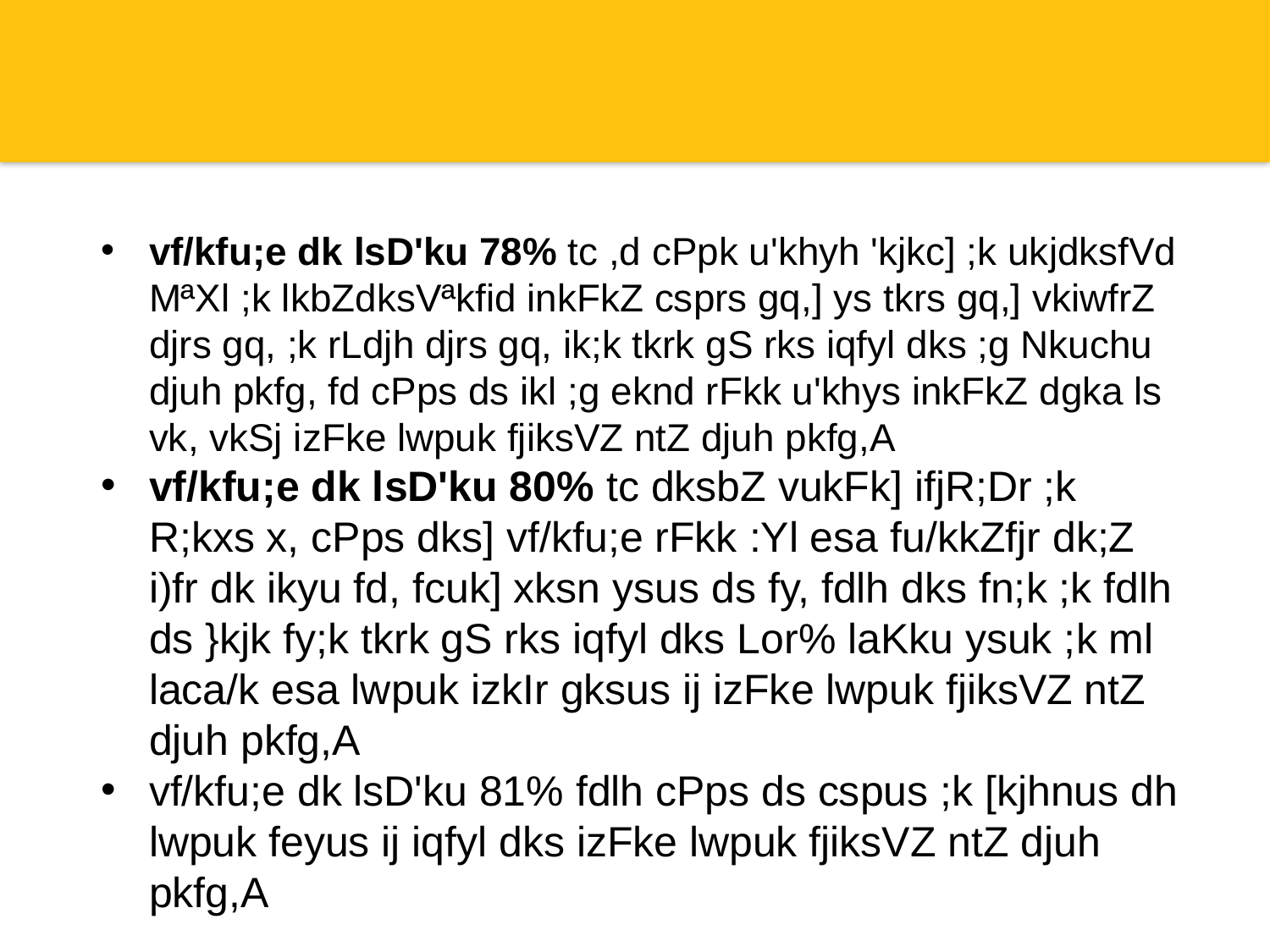

vf/kfu;e dk lsD'ku 78% tc ,d cPpk u'khyh 'kjkc] ;k ukjdksfVd MªXl ;k lkbZdksVªkfid inkFkZ csprs gq,] ys tkrs gq,] vkiwfrZ djrs gq, ;k rLdjh djrs gq, ik;k tkrk gS rks iqfyl dks ;g Nkuchu djuh pkfg, fd cPps ds ikl ;g eknd rFkk u'khys inkFkZ dgka ls vk, vkSj izFke lwpuk fjiksVZ ntZ djuh pkfg,A
vf/kfu;e dk lsD'ku 80% tc dksbZ vukFk] ifjR;Dr ;k R;kxs x, cPps dks] vf/kfu;e rFkk :Yl esa fu/kkZfjr dk;Z i)fr dk ikyu fd, fcuk] xksn ysus ds fy, fdlh dks fn;k ;k fdlh ds }kjk fy;k tkrk gS rks iqfyl dks Lor% laKku ysuk ;k ml laca/k esa lwpuk izkIr gksus ij izFke lwpuk fjiksVZ ntZ djuh pkfg,A
vf/kfu;e dk lsD'ku 81% fdlh cPps ds cspus ;k [kjhnus dh lwpuk feyus ij iqfyl dks izFke lwpuk fjiksVZ ntZ djuh pkfg,A